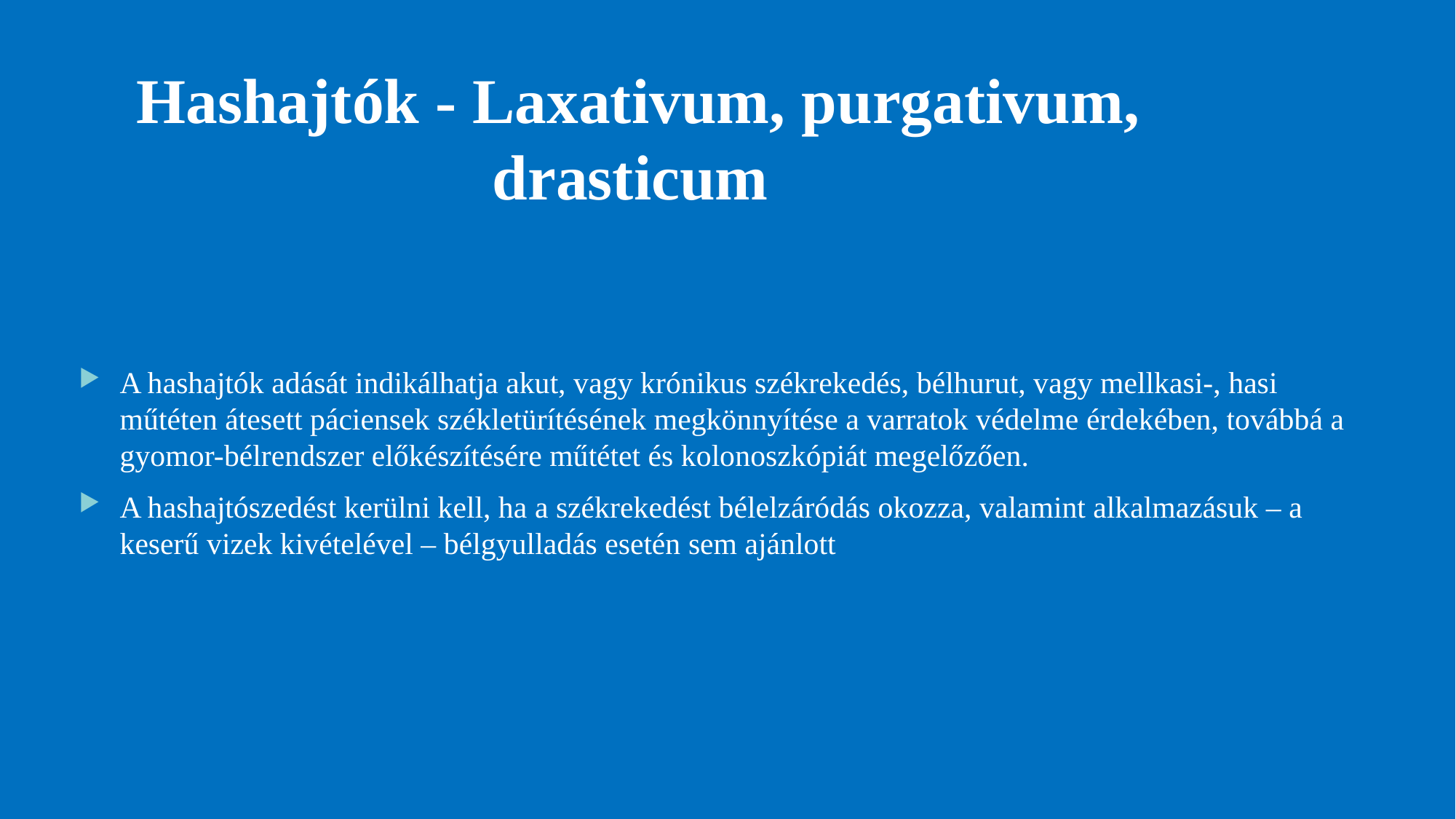

# Hashajtók - Laxativum, purgativum, drasticum
A hashajtók adását indikálhatja akut, vagy krónikus székrekedés, bélhurut, vagy mellkasi-, hasi műtéten átesett páciensek székletürítésének megkönnyítése a varratok védelme érdekében, továbbá a gyomor-bélrendszer előkészítésére műtétet és kolonoszkópiát megelőzően.
A hashajtószedést kerülni kell, ha a székrekedést bélelzáródás okozza, valamint alkalmazásuk – a keserű vizek kivételével – bélgyulladás esetén sem ajánlott